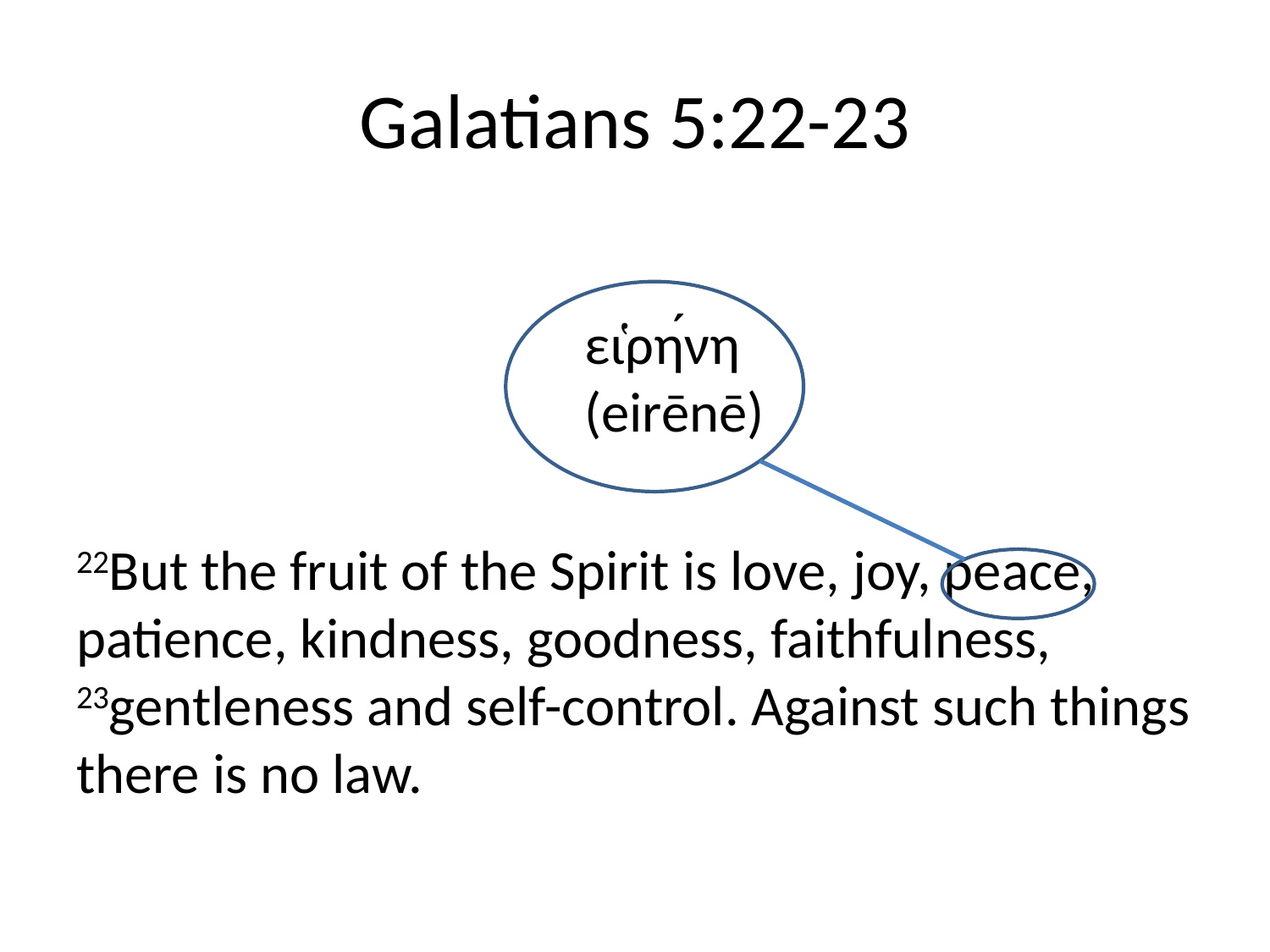

# Galatians 5:22-23

				εἱρήνη							(eirēnē)

22But the fruit of the Spirit is love, joy, peace, patience, kindness, goodness, faithfulness, 23gentleness and self-control. Against such things there is no law.